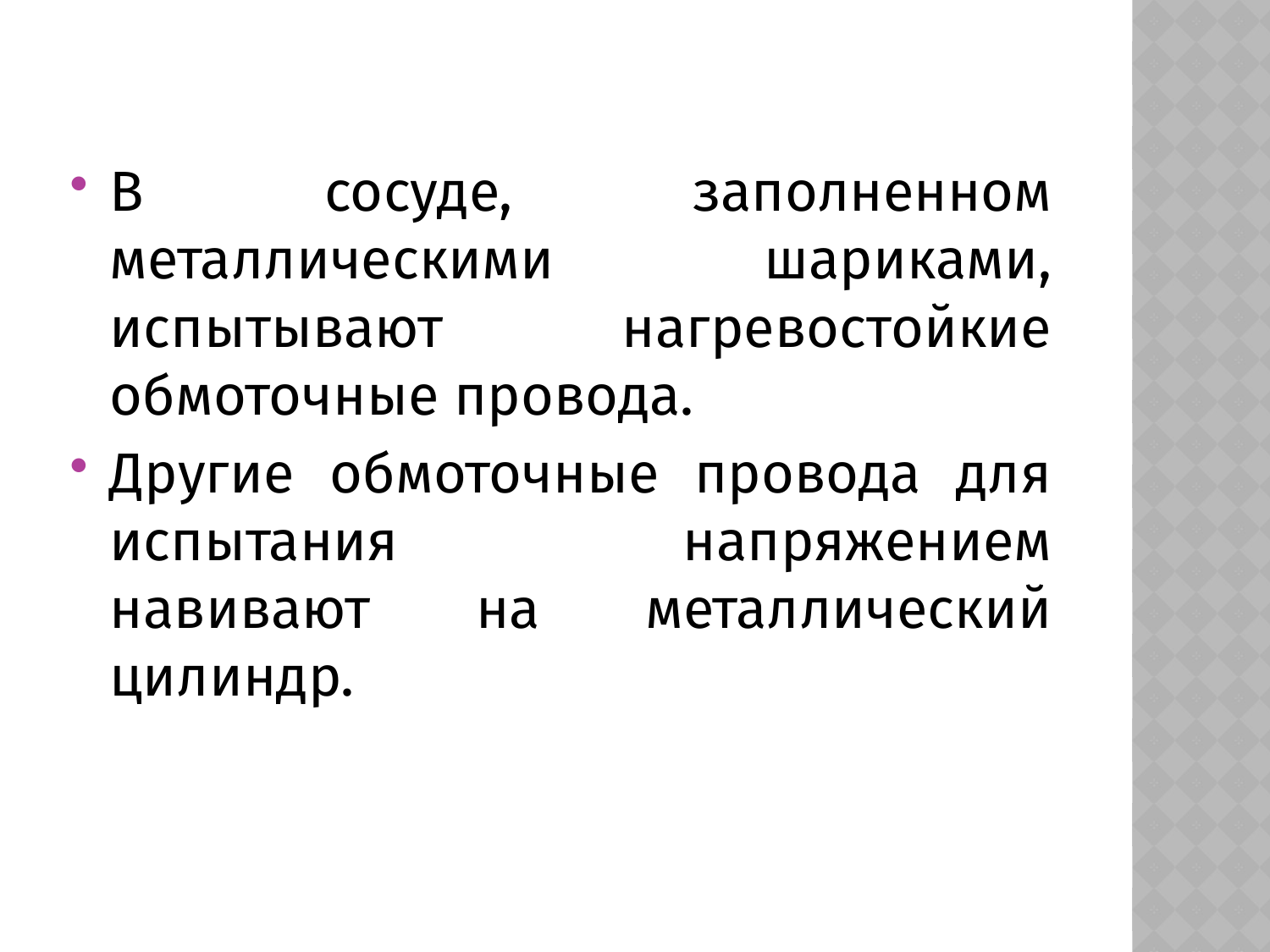

#
В сосуде, заполненном металлическими шариками, испытывают нагревостойкие обмоточные провода.
Другие обмоточные провода для испытания напряжением навивают на металлический цилиндр.